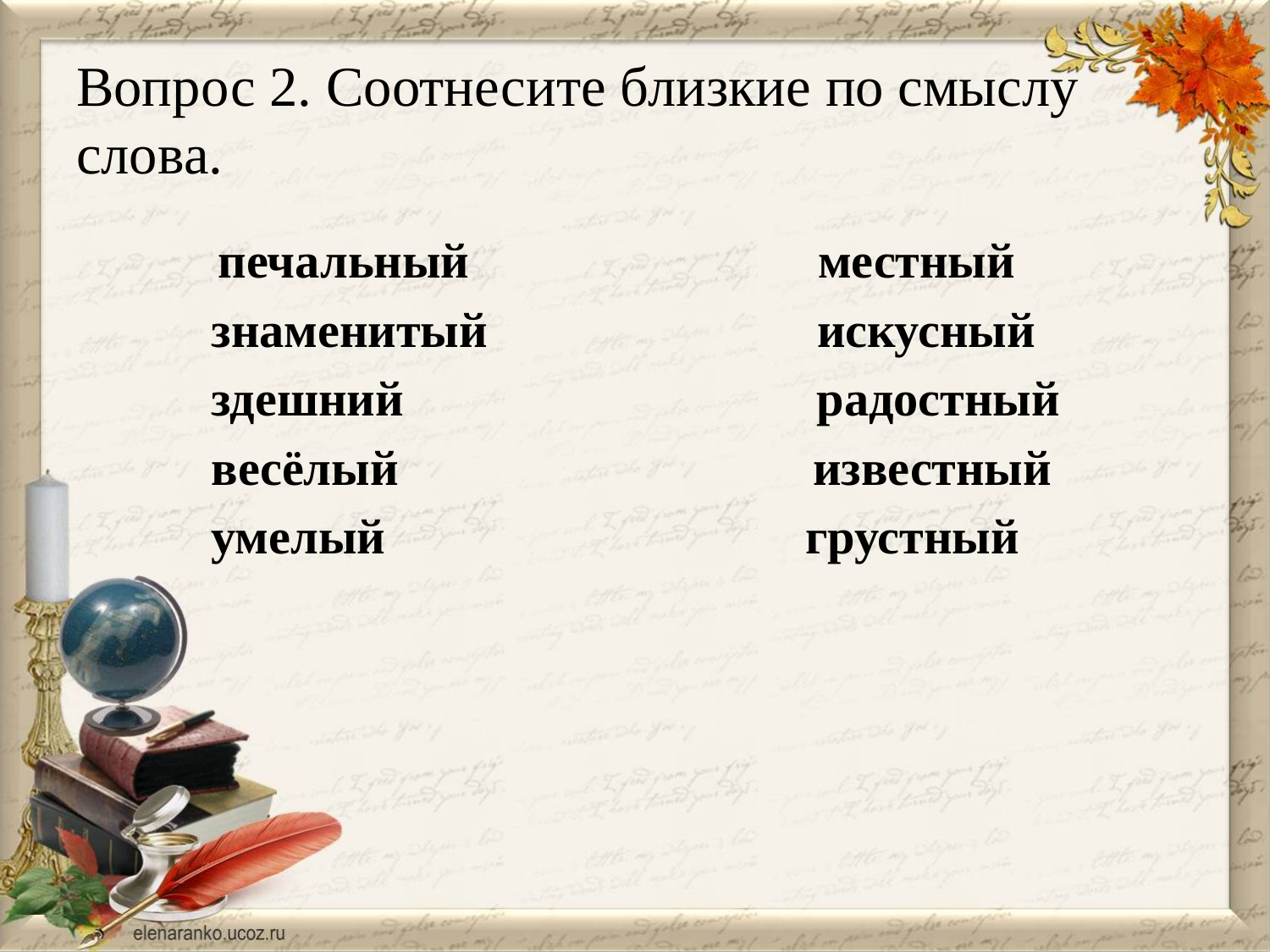

# Вопрос 2. Соотнесите близкие по смыслу слова.
печальный
           знаменитый
           здешний
           весёлый
           умелый
             местный
искусный
  радостный
 известный
            грустный